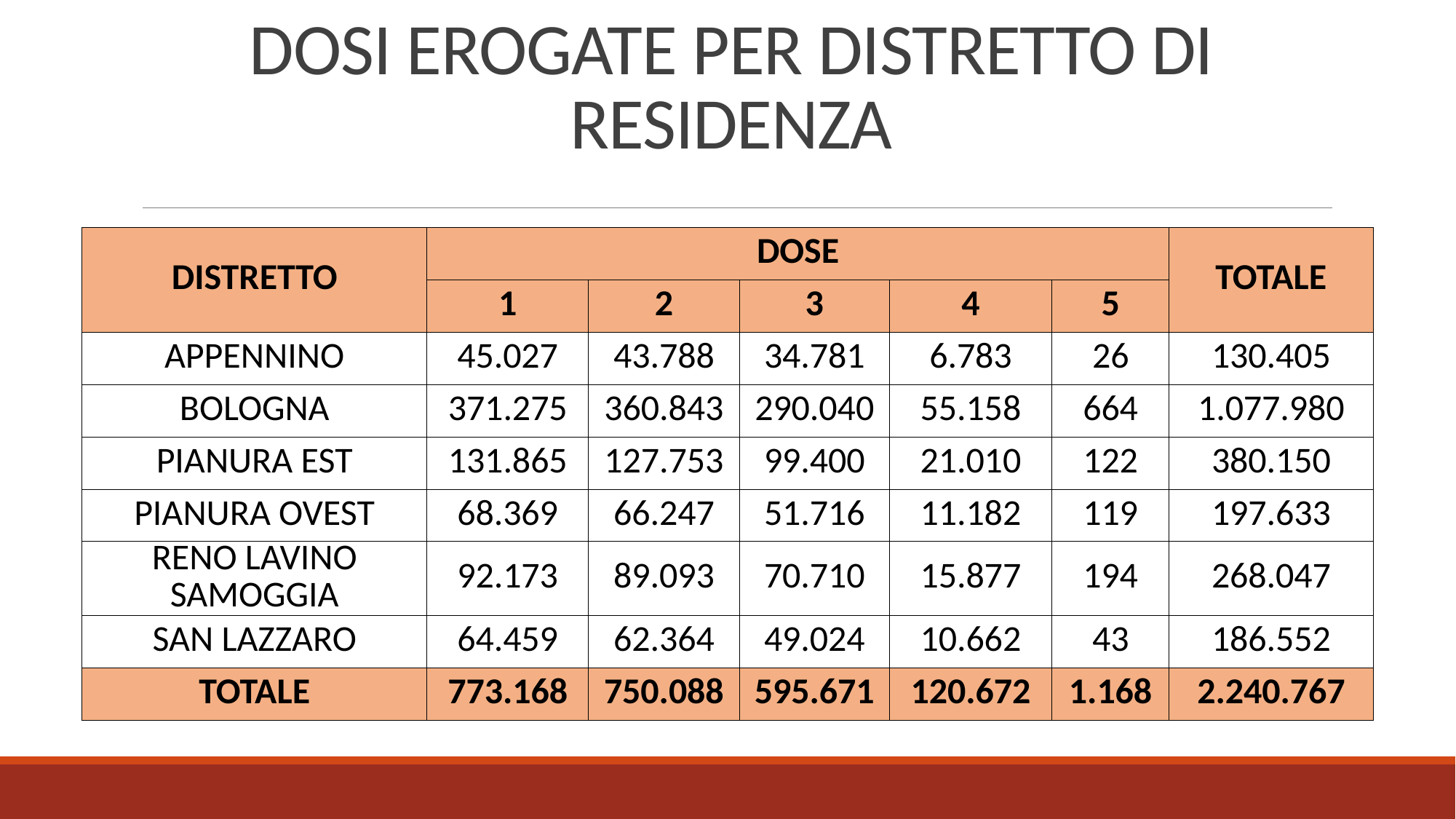

# Dosi erogate per distretto di residenza
| DISTRETTO | DOSE |  |  |  |  | TOTALE |
| --- | --- | --- | --- | --- | --- | --- |
|  | 1 | 2 | 3 | 4 | 5 |  |
| APPENNINO | 45.027 | 43.788 | 34.781 | 6.783 | 26 | 130.405 |
| BOLOGNA | 371.275 | 360.843 | 290.040 | 55.158 | 664 | 1.077.980 |
| PIANURA EST | 131.865 | 127.753 | 99.400 | 21.010 | 122 | 380.150 |
| PIANURA OVEST | 68.369 | 66.247 | 51.716 | 11.182 | 119 | 197.633 |
| RENO LAVINO SAMOGGIA | 92.173 | 89.093 | 70.710 | 15.877 | 194 | 268.047 |
| SAN LAZZARO | 64.459 | 62.364 | 49.024 | 10.662 | 43 | 186.552 |
| TOTALE | 773.168 | 750.088 | 595.671 | 120.672 | 1.168 | 2.240.767 |